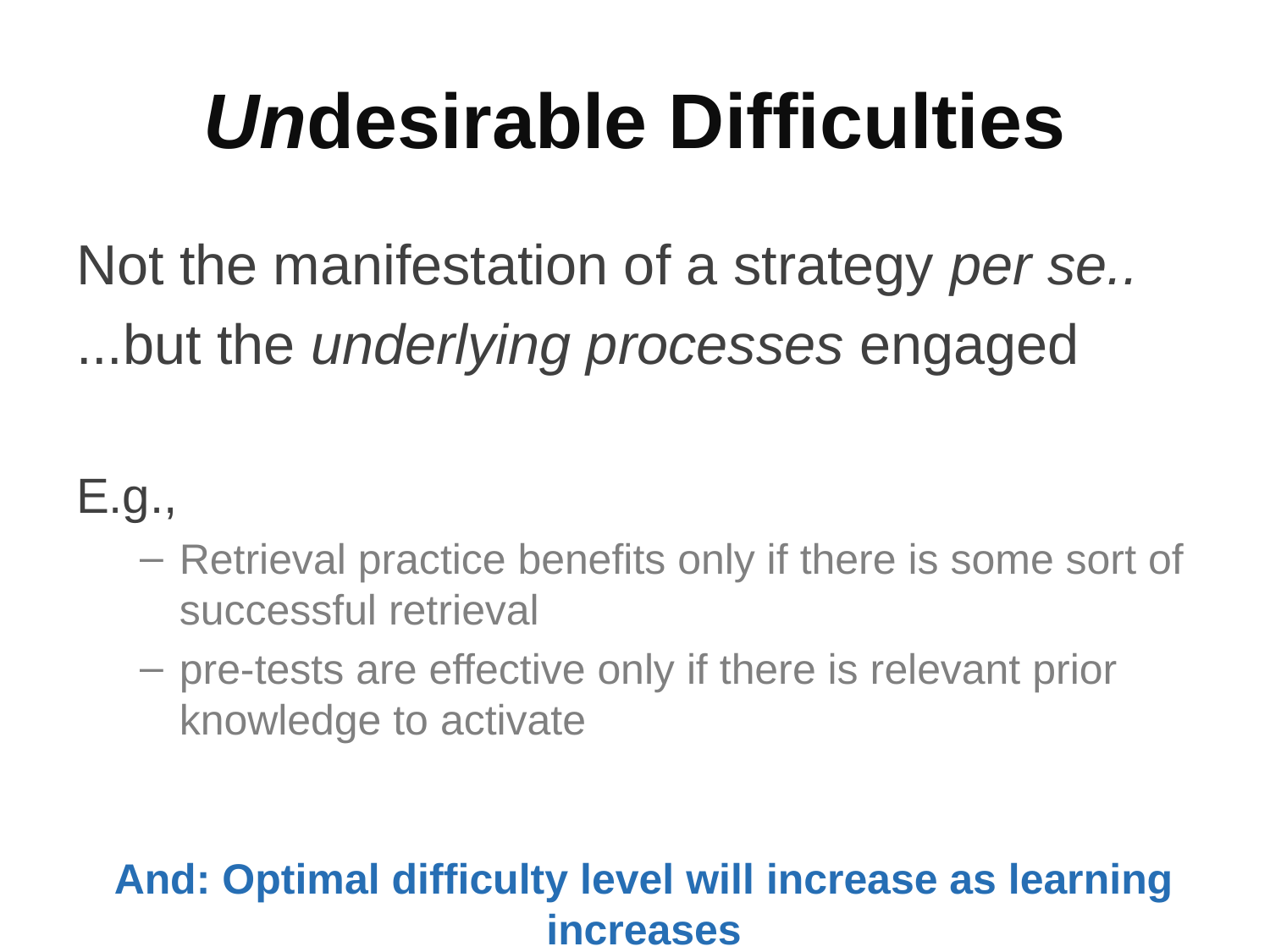

# Undesirable Difficulties
Not the manifestation of a strategy per se..
...but the underlying processes engaged

E.g.,
Retrieval practice benefits only if there is some sort of successful retrieval
pre-tests are effective only if there is relevant prior knowledge to activate
And: Optimal difficulty level will increase as learning increases